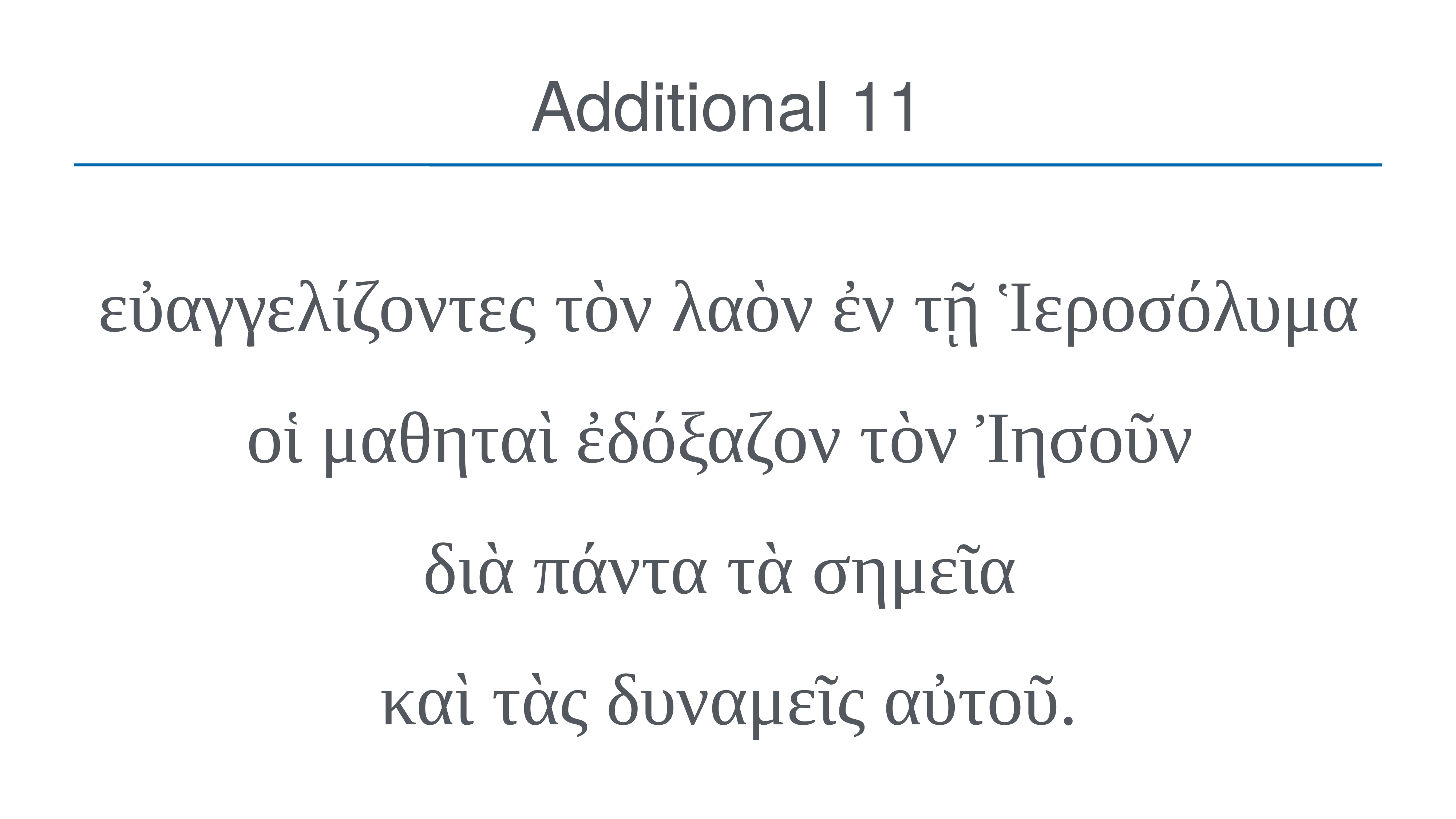

# Additional 11
εὐαγγελίζοντες τὸν λαὸν ἐν τῇ Ἱεροσόλυμα οἱ μαθηταὶ ἐδόξαζον τὸν Ἰησοῦν
διὰ πάντα τὰ σημεῖα
καὶ τὰς δυναμεῖς αὐτοῦ.